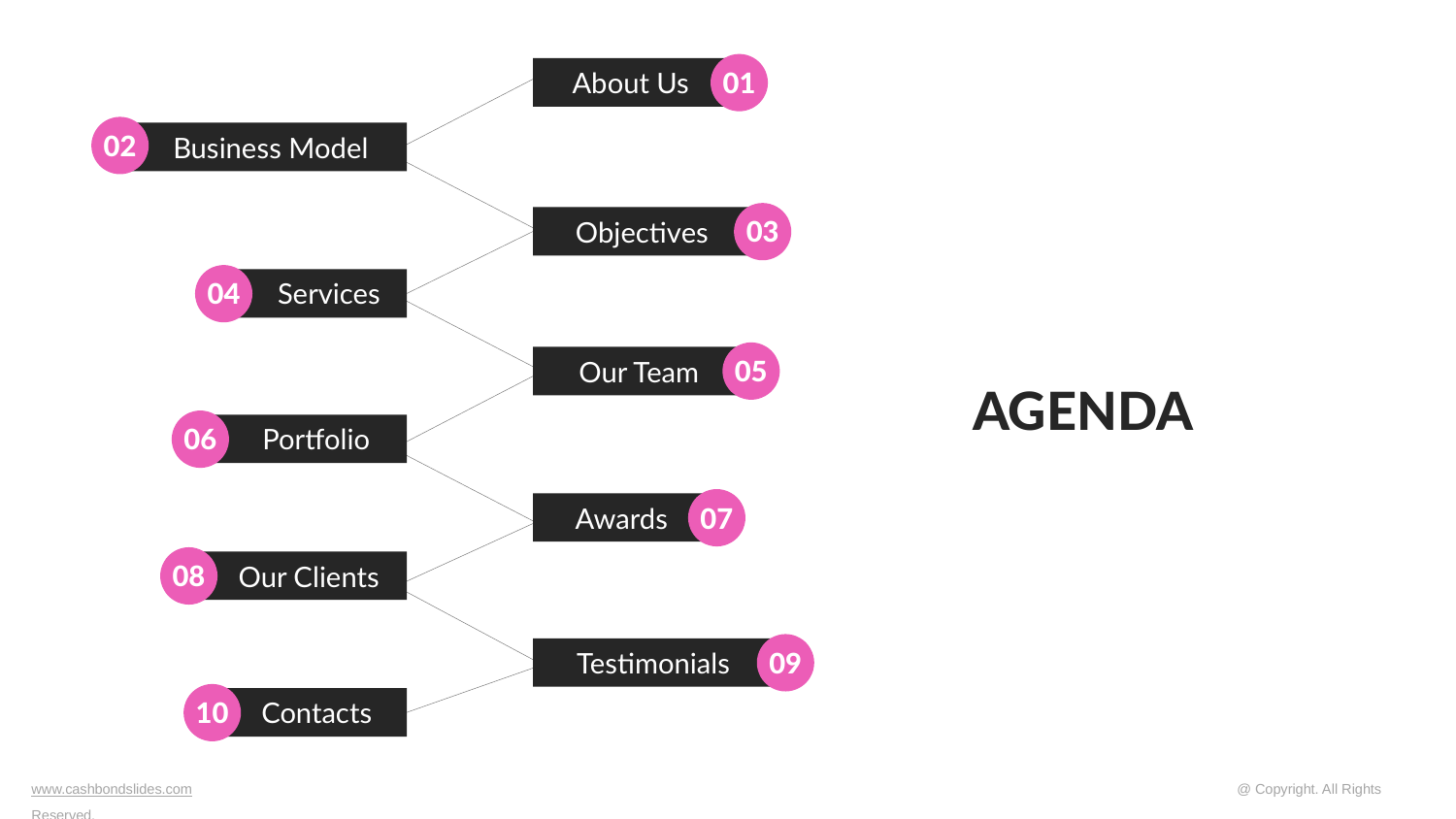

01
About Us

02
  Business Model

03
Objectives

04
   Services

05
Our Team

06
     Portfolio

07
Awards

08
   Our Clients

09
Testimonials

10
  Contacts
AGENDA
www.cashbondslides.com	                                                                                                			                                                @ Copyright. All Rights Reserved.